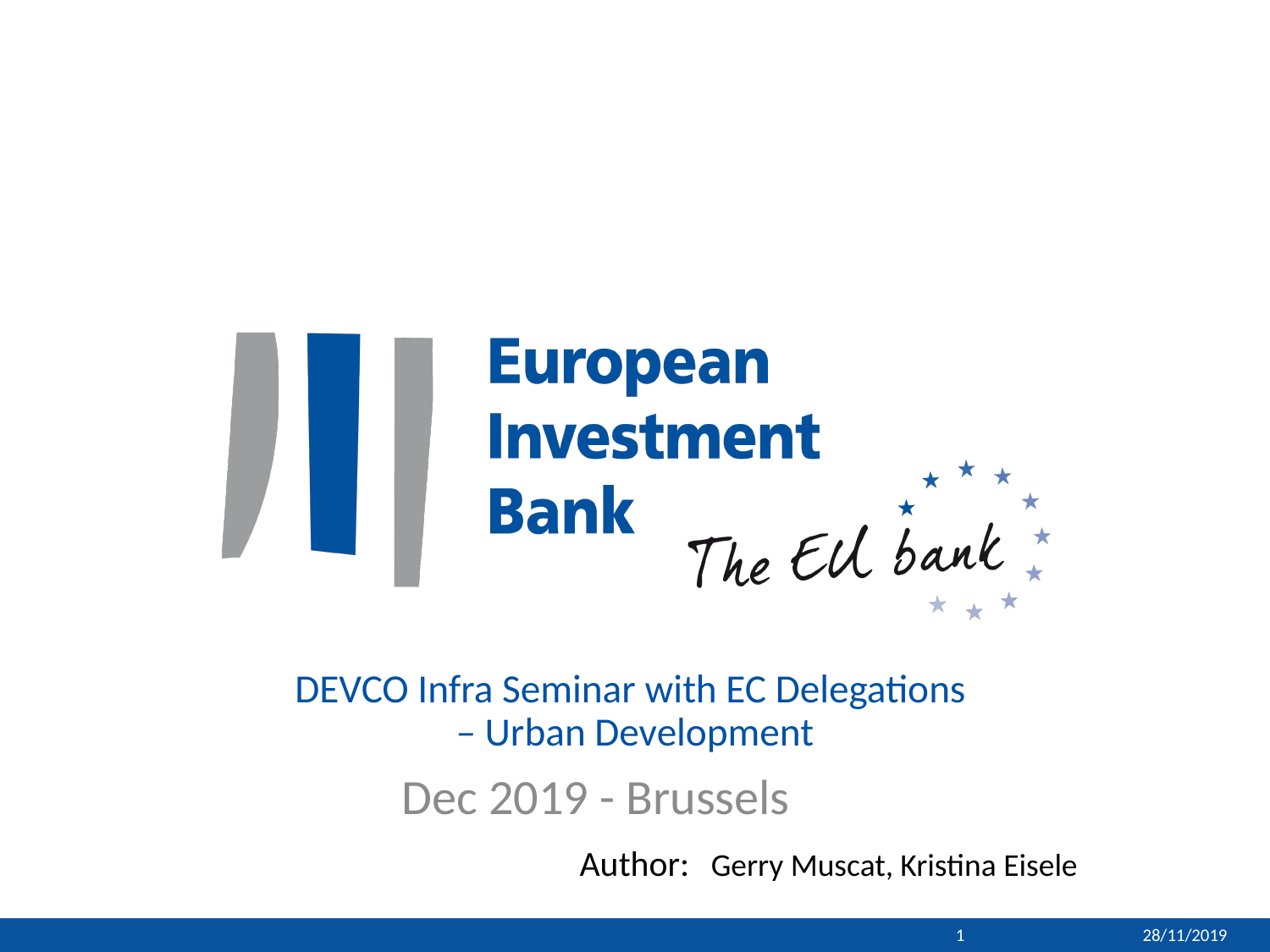

# DEVCO Infra Seminar with EC Delegations – Urban Development
Dec 2019 - Brussels
Gerry Muscat, Kristina Eisele
1
28/11/2019